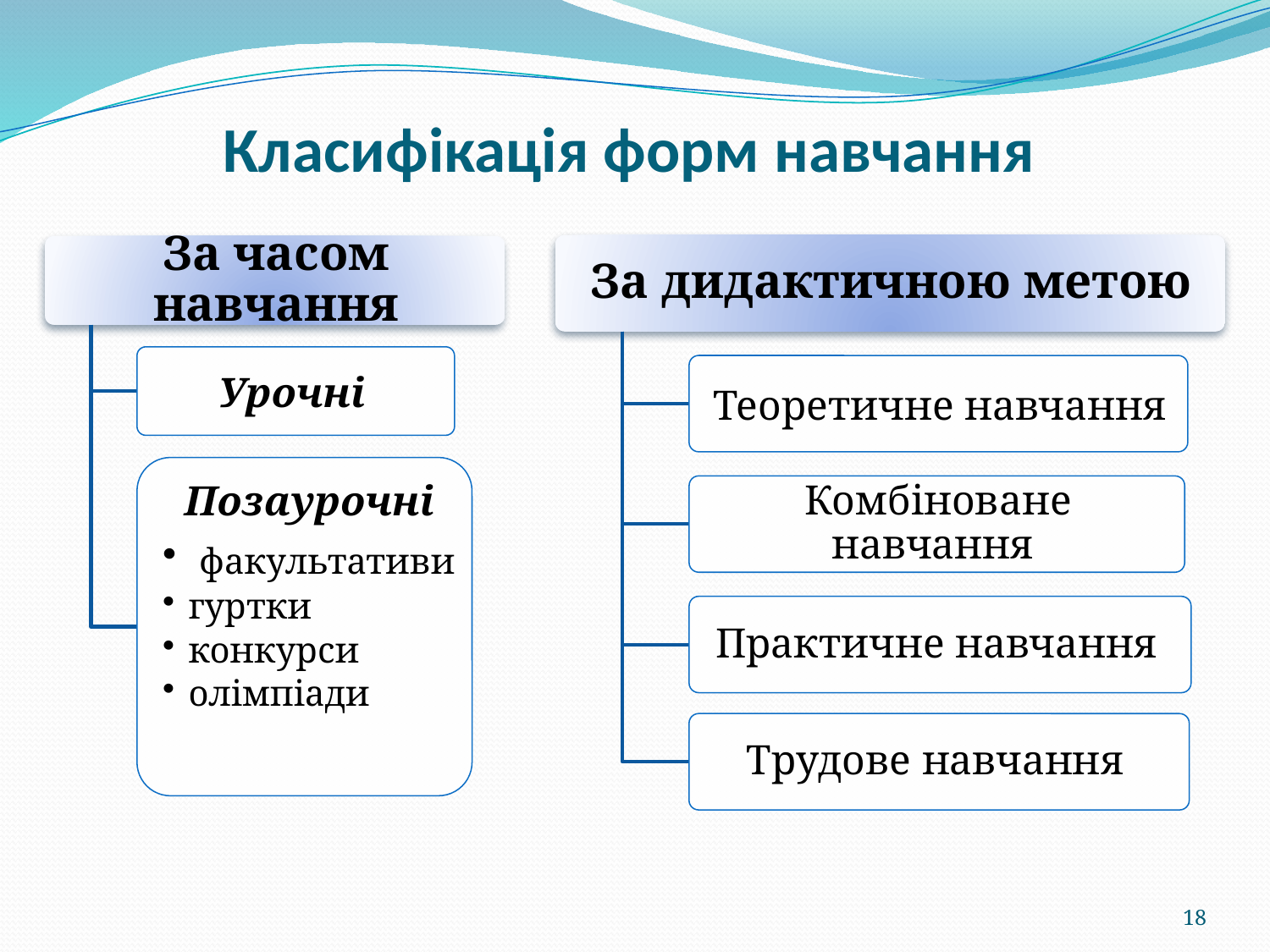

# Класифікація форм навчання
За часом навчання
Урочні
Позаурочні
 факультативи
гуртки
конкурси
олімпіади
За дидактичною метою
Теоретичне навчання
Комбіноване навчання
Практичне навчання
Трудове навчання
18